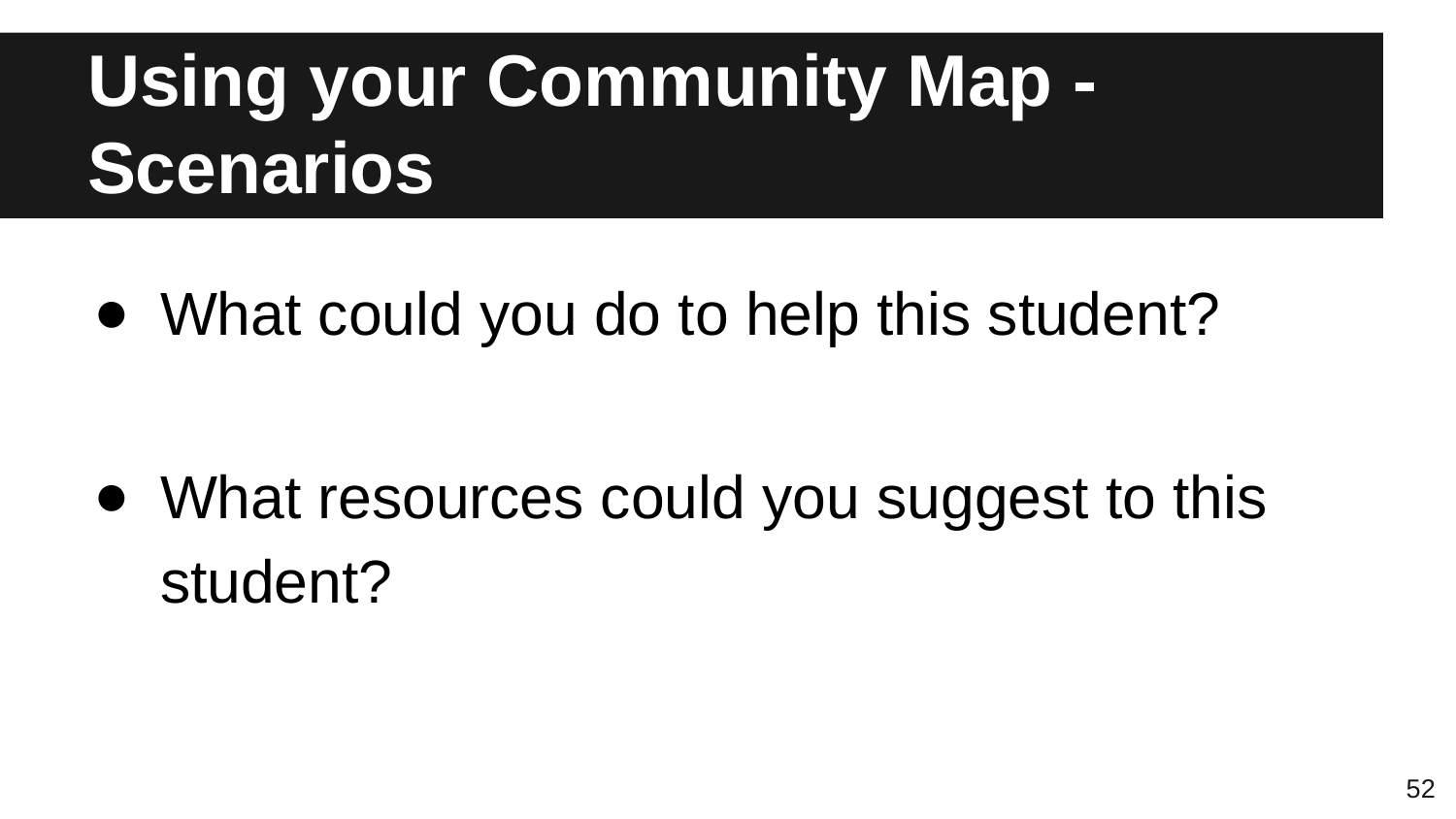

# Using your Community Map - Scenarios
What could you do to help this student?

What resources could you suggest to this student?

52